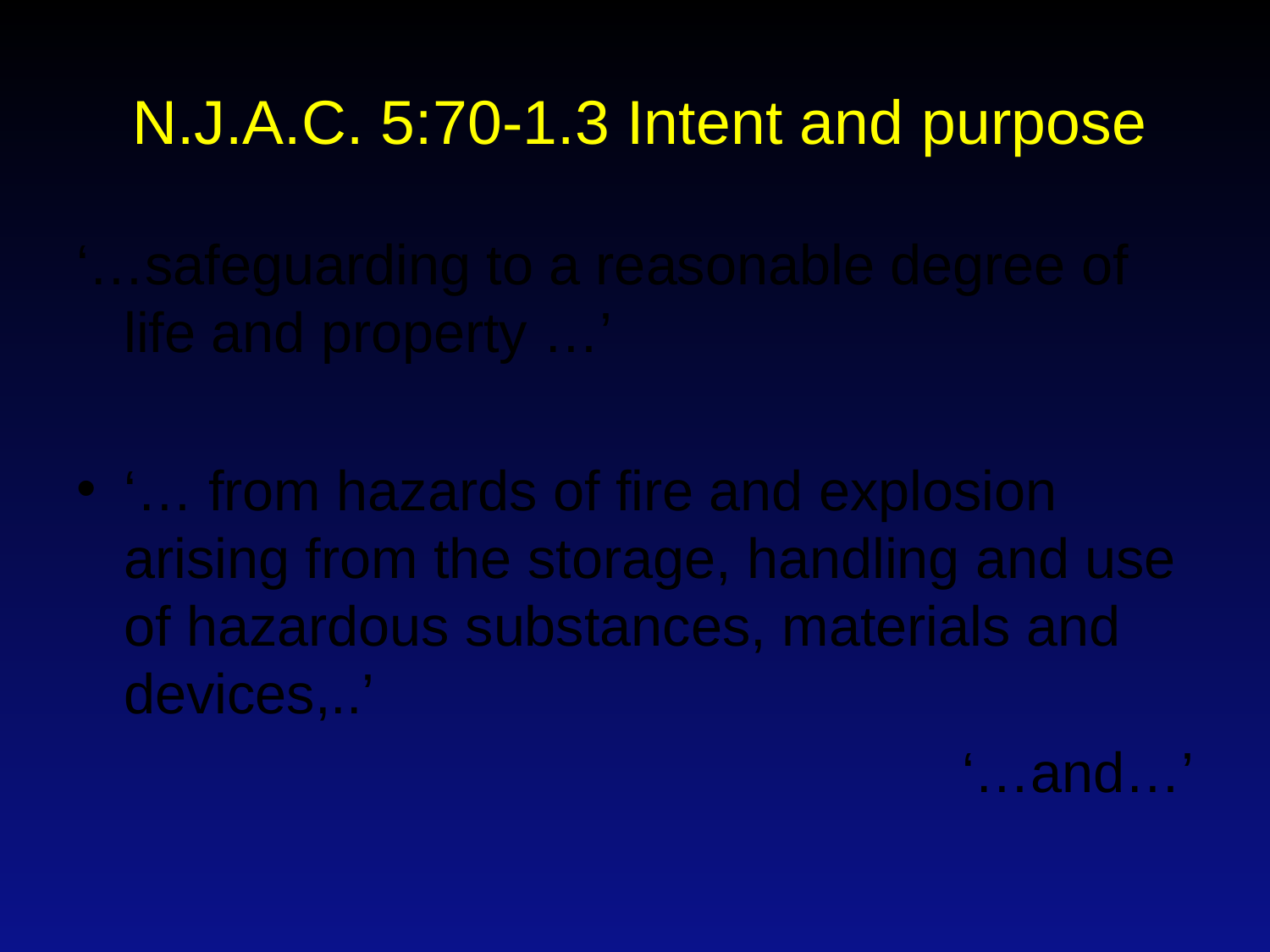

# N.J.A.C. 5:70-1.3 Intent and purpose
‘…safeguarding to a reasonable degree of life and property …’

‘… from hazards of fire and explosion arising from the storage, handling and use of hazardous substances, materials and devices,..’
‘…and…’